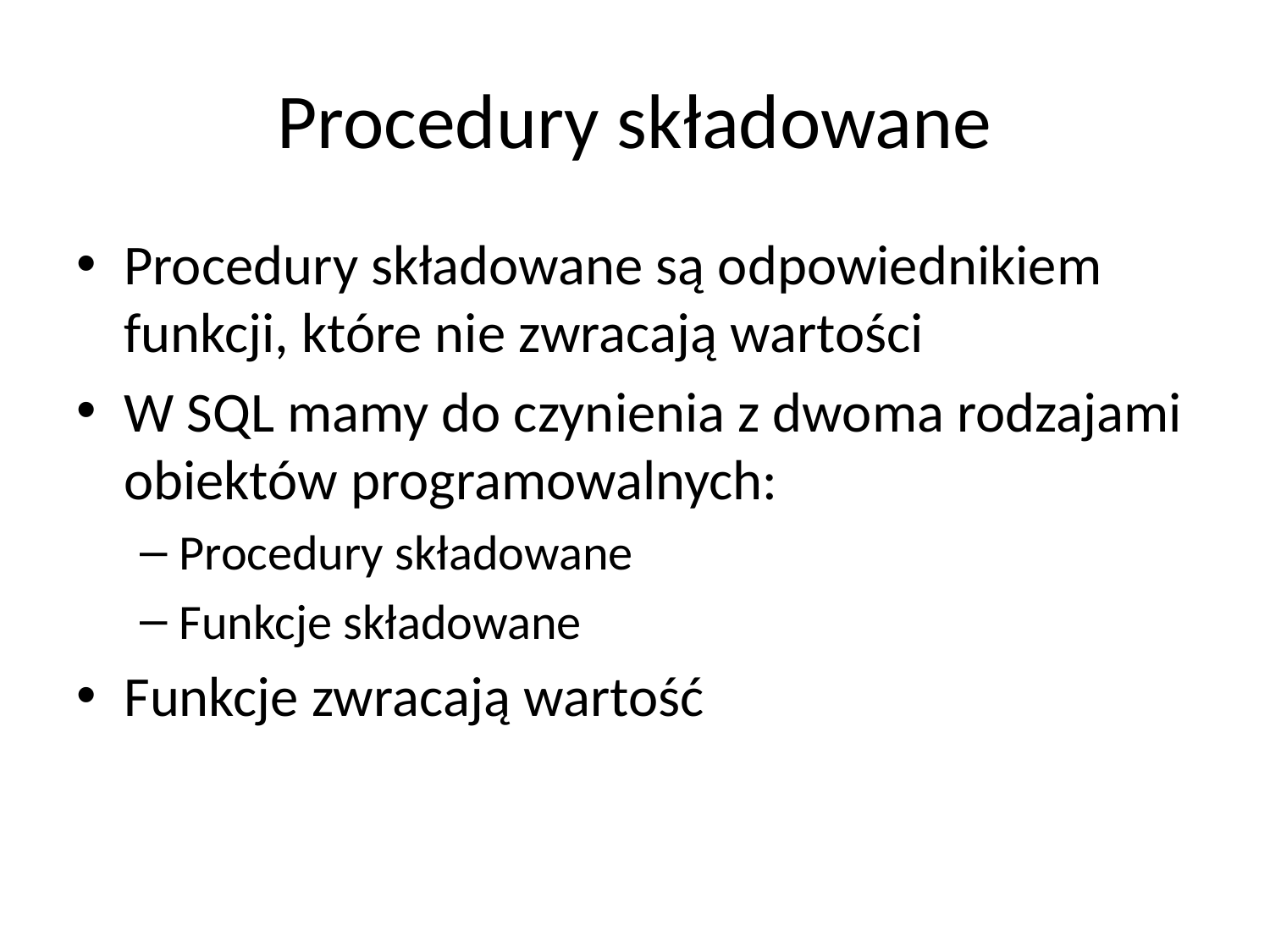

# Procedury składowane
Procedury składowane są odpowiednikiem funkcji, które nie zwracają wartości
W SQL mamy do czynienia z dwoma rodzajami obiektów programowalnych:
Procedury składowane
Funkcje składowane
Funkcje zwracają wartość